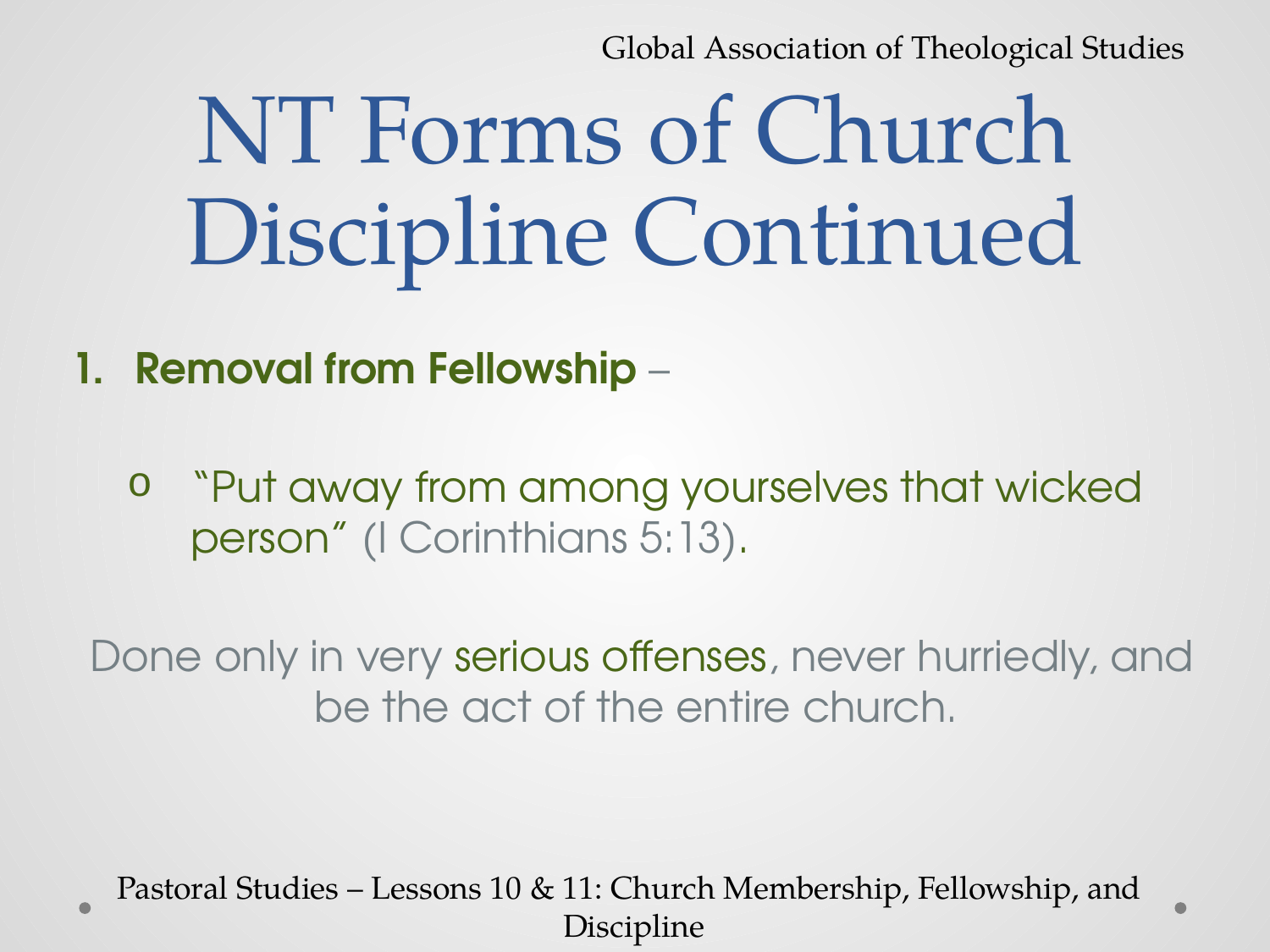

Global Association of Theological Studies
# NT Forms of Church Discipline Continued
Removal from Fellowship –

“Put away from among yourselves that wicked person” (I Corinthians 5:13).

Done only in very serious offenses, never hurriedly, and be the act of the entire church.
Pastoral Studies – Lessons 10 & 11: Church Membership, Fellowship, and  Discipline